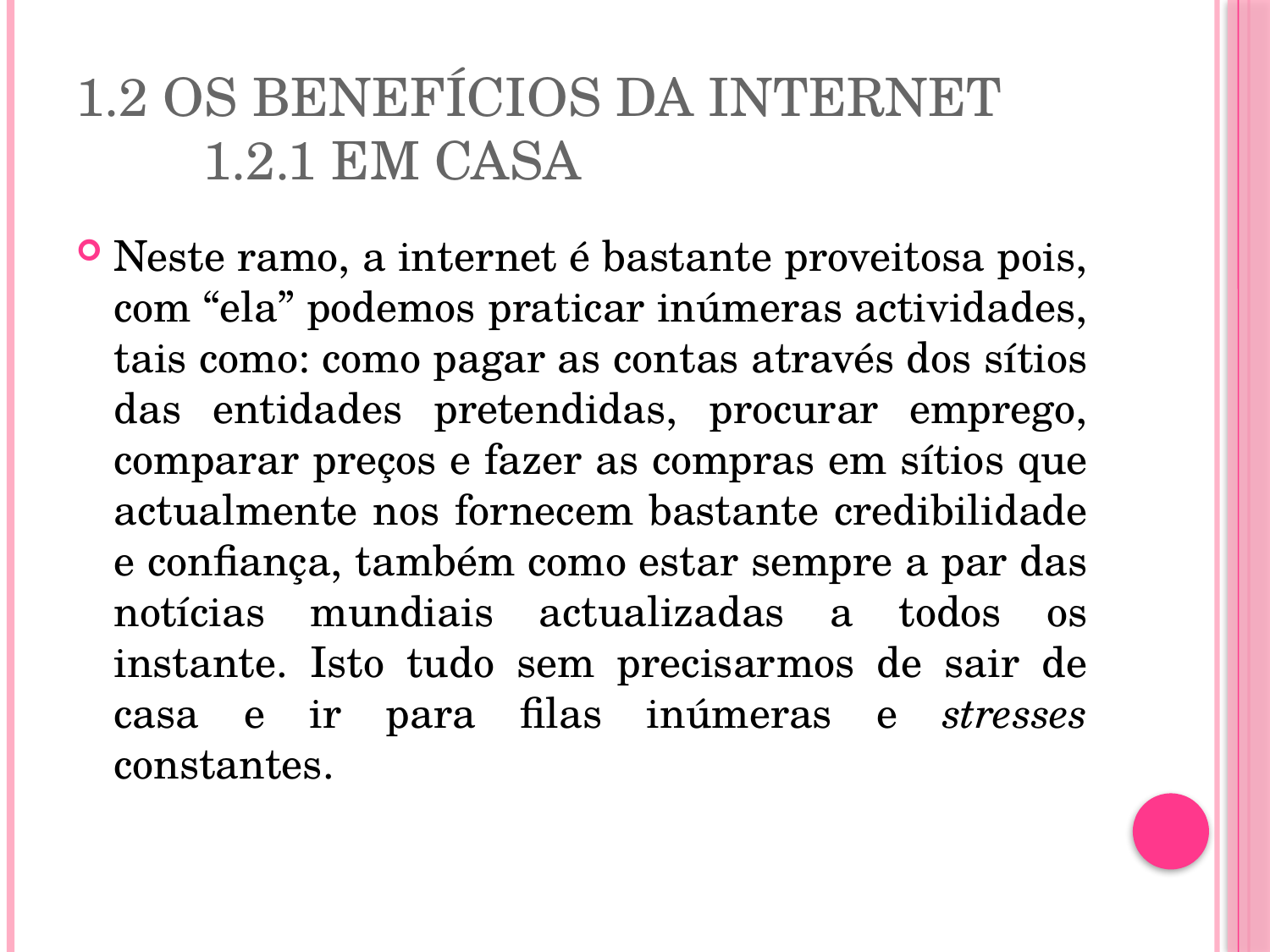

# 1.2 os benefícios da Internet 1.2.1 em casa
Neste ramo, a internet é bastante proveitosa pois, com “ela” podemos praticar inúmeras actividades, tais como: como pagar as contas através dos sítios das entidades pretendidas, procurar emprego, comparar preços e fazer as compras em sítios que actualmente nos fornecem bastante credibilidade e confiança, também como estar sempre a par das notícias mundiais actualizadas a todos os instante. Isto tudo sem precisarmos de sair de casa e ir para filas inúmeras e stresses constantes.